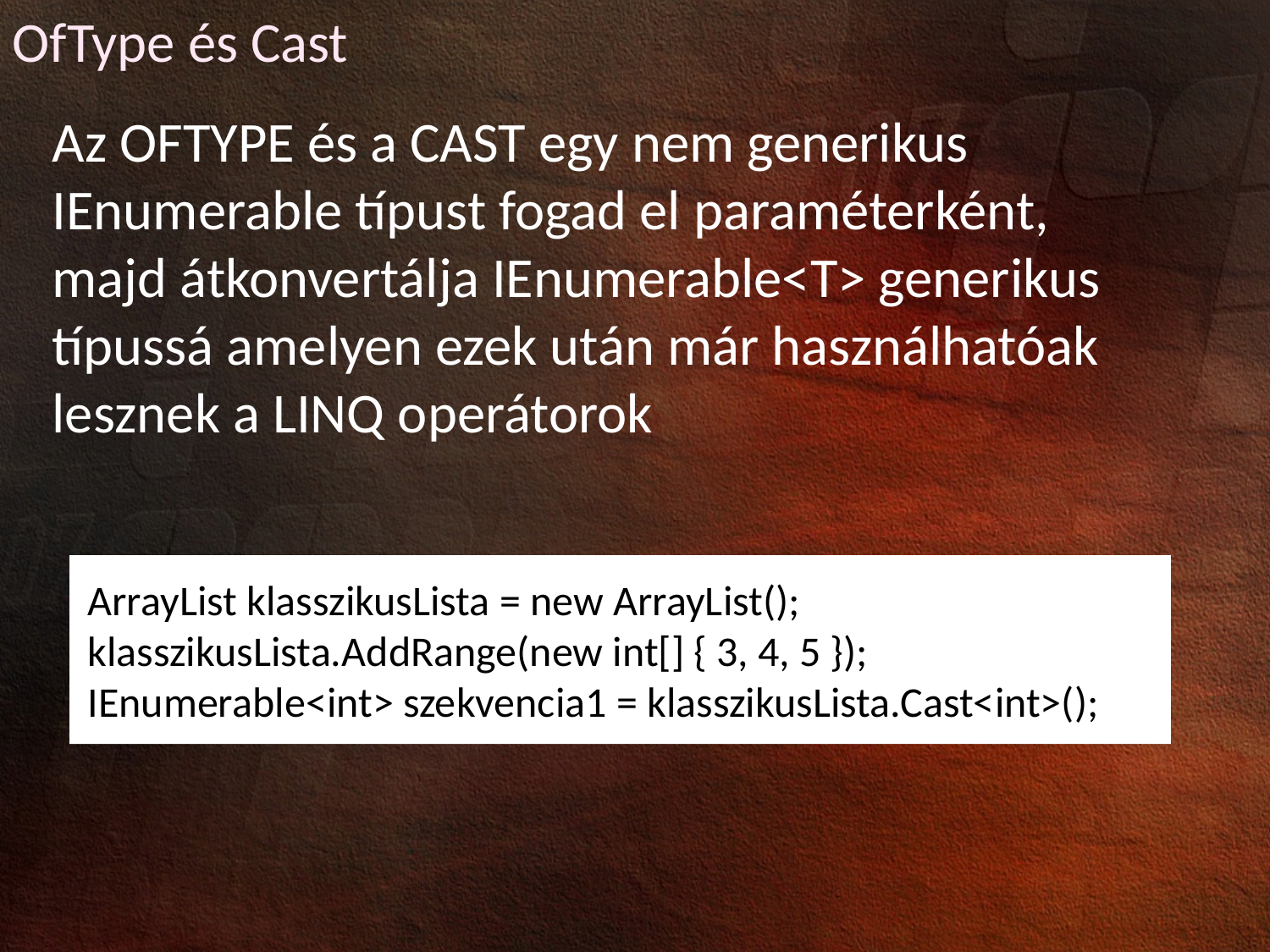

OfType és Cast
Az OFTYPE és a CAST egy nem generikus IEnumerable típust fogad el paraméterként, majd átkonvertálja IEnumerable<T> generikus típussá amelyen ezek után már használhatóak lesznek a LINQ operátorok

ArrayList klasszikusLista = new ArrayList();
klasszikusLista.AddRange(new int[] { 3, 4, 5 });
IEnumerable<int> szekvencia1 = klasszikusLista.Cast<int>();